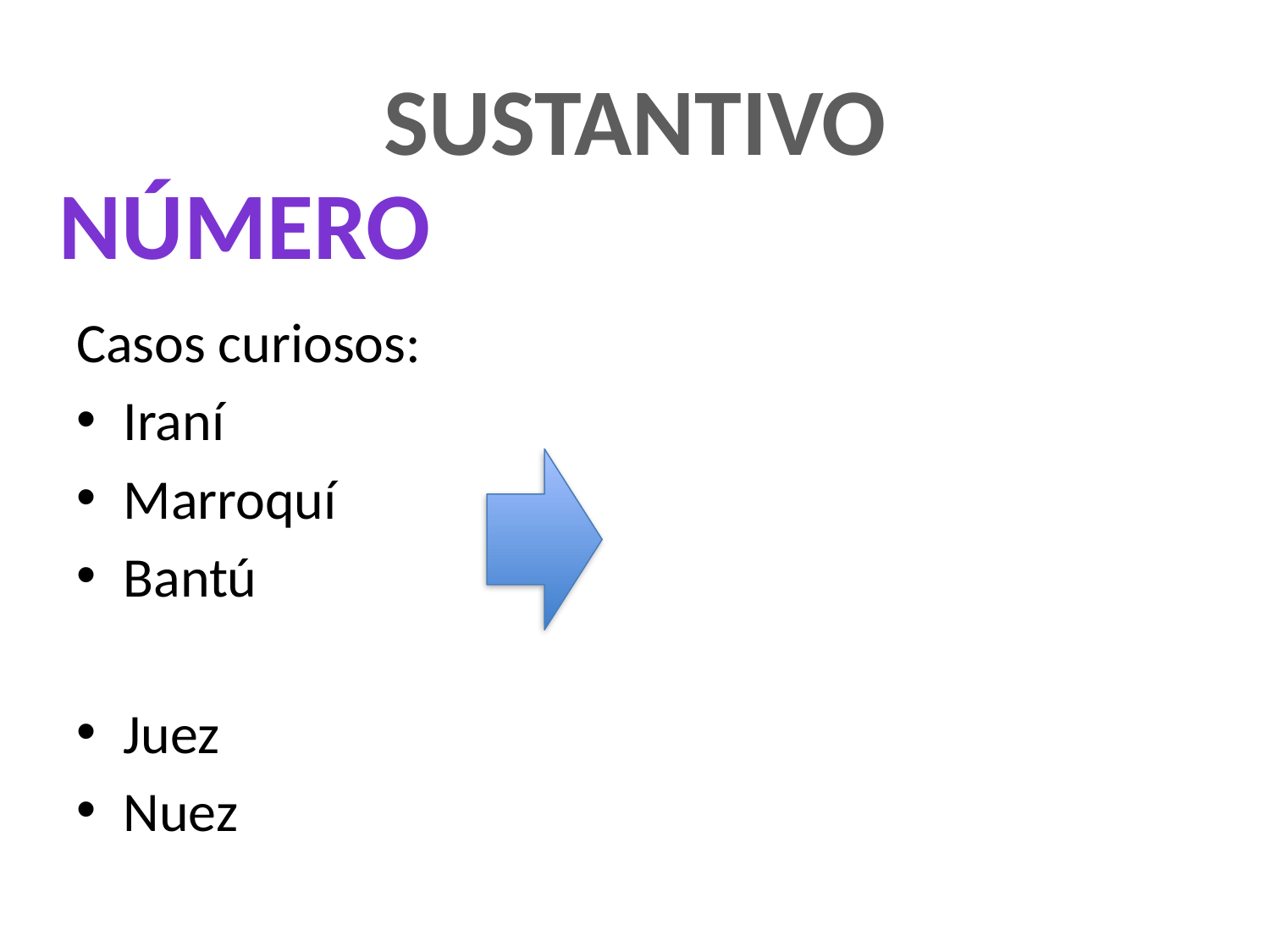

# SUSTANTIVO
NÚMERO

Casos curiosos:
Iraní
Marroquí
Bantú

Juez
Nuez